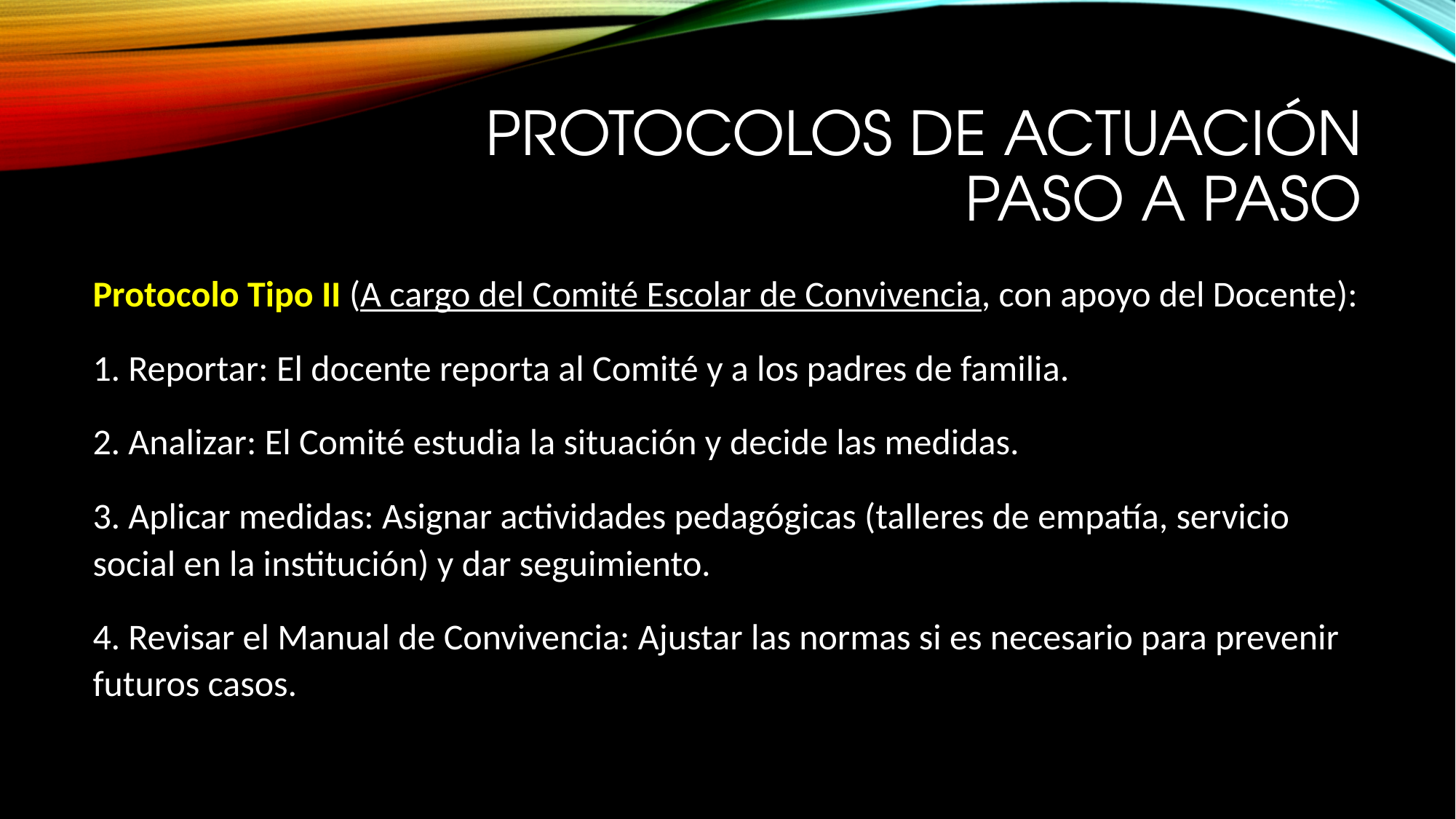

# Protocolos de Actuación paso a paso
Protocolo Tipo II (A cargo del Comité Escolar de Convivencia, con apoyo del Docente):
1. Reportar: El docente reporta al Comité y a los padres de familia.
2. Analizar: El Comité estudia la situación y decide las medidas.
3. Aplicar medidas: Asignar actividades pedagógicas (talleres de empatía, servicio social en la institución) y dar seguimiento.
4. Revisar el Manual de Convivencia: Ajustar las normas si es necesario para prevenir futuros casos.